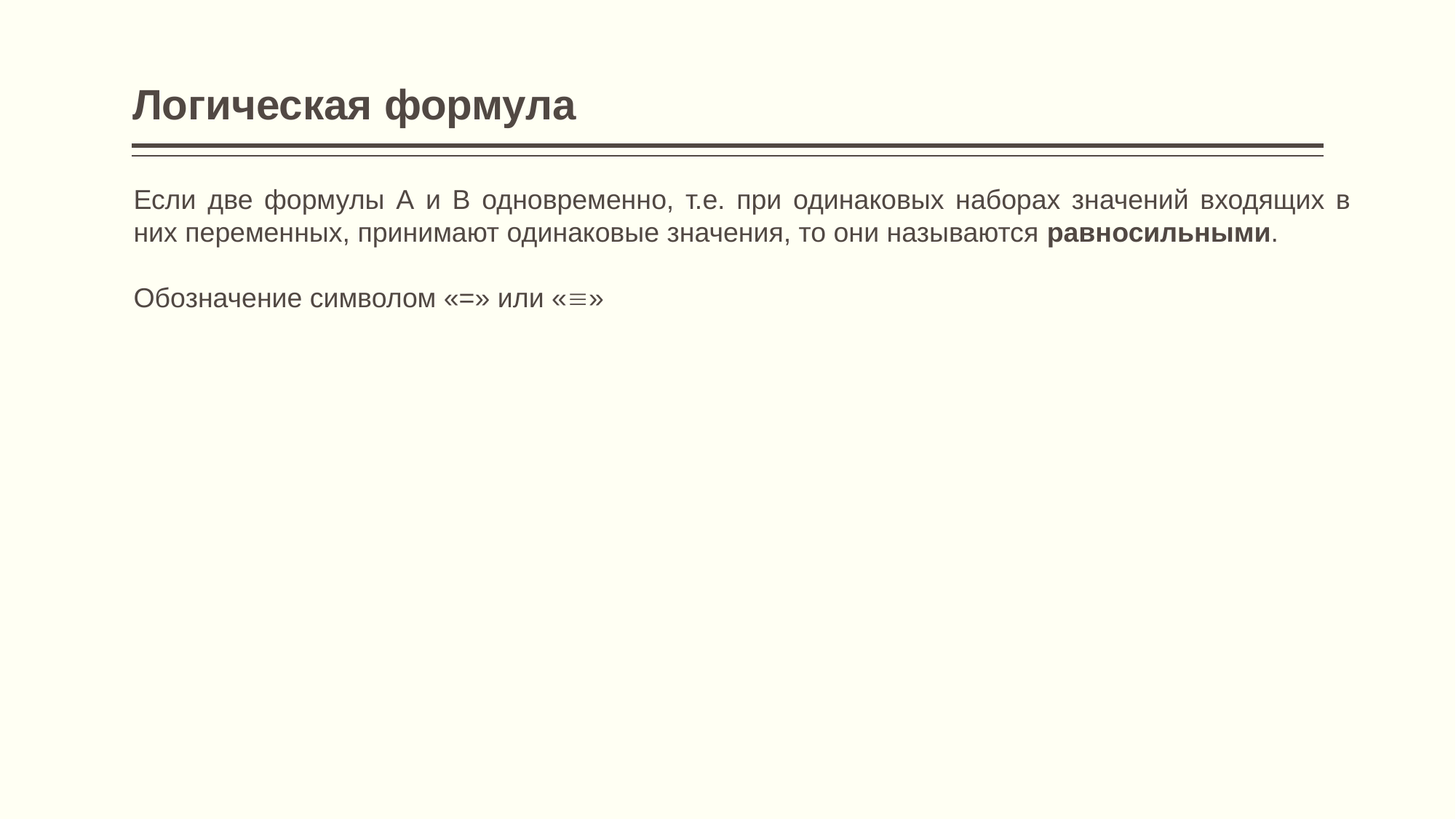

# Логическая формула
Если две формулы А и В одновременно, т.е. при одинаковых наборах значений входящих в них переменных, принимают одинаковые значения, то они называются равносильными.

Обозначение символом «=» или «≡»